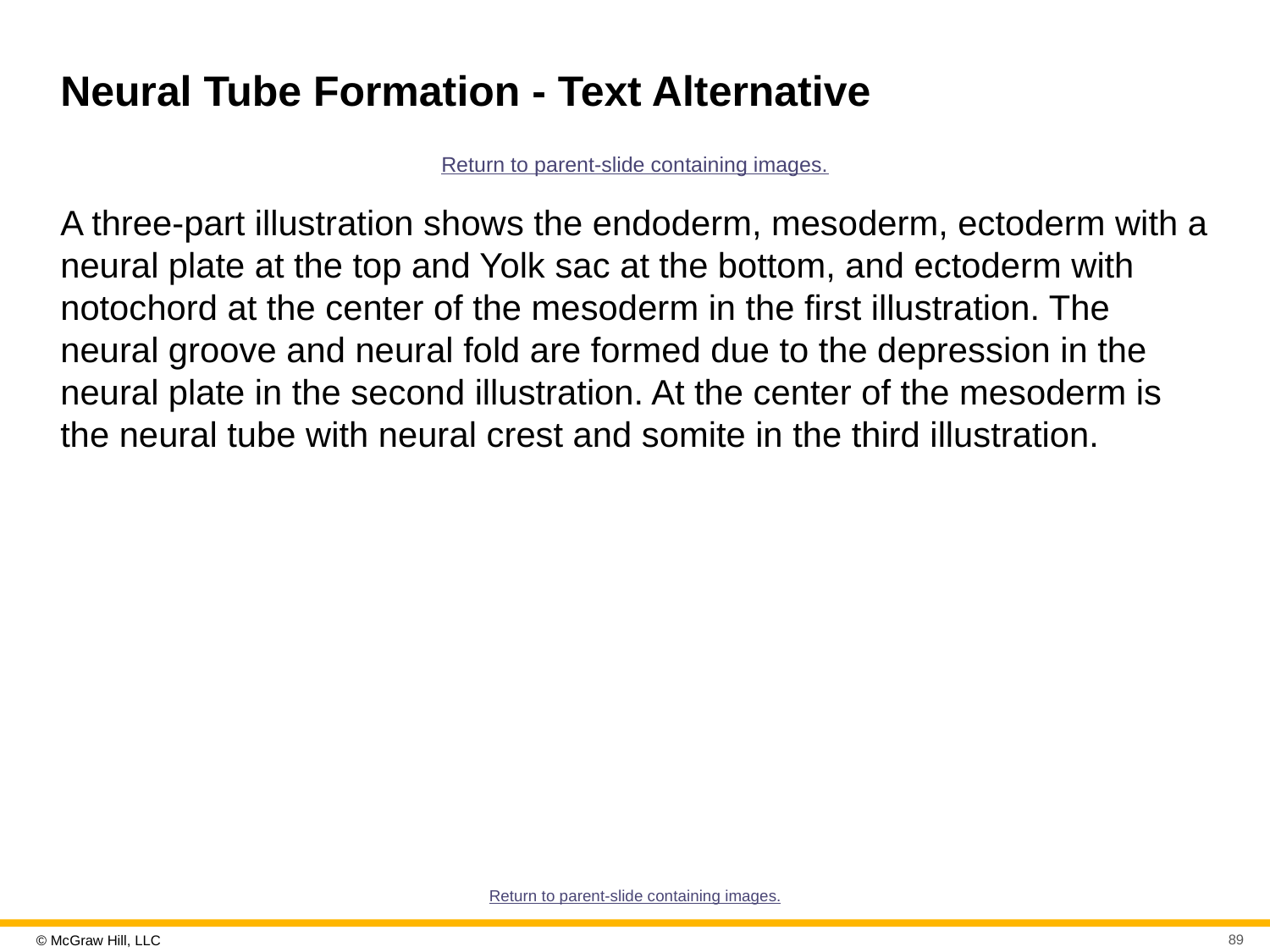

# Neural Tube Formation - Text Alternative
Return to parent-slide containing images.
A three-part illustration shows the endoderm, mesoderm, ectoderm with a neural plate at the top and Yolk sac at the bottom, and ectoderm with notochord at the center of the mesoderm in the first illustration. The neural groove and neural fold are formed due to the depression in the neural plate in the second illustration. At the center of the mesoderm is the neural tube with neural crest and somite in the third illustration.
Return to parent-slide containing images.
89